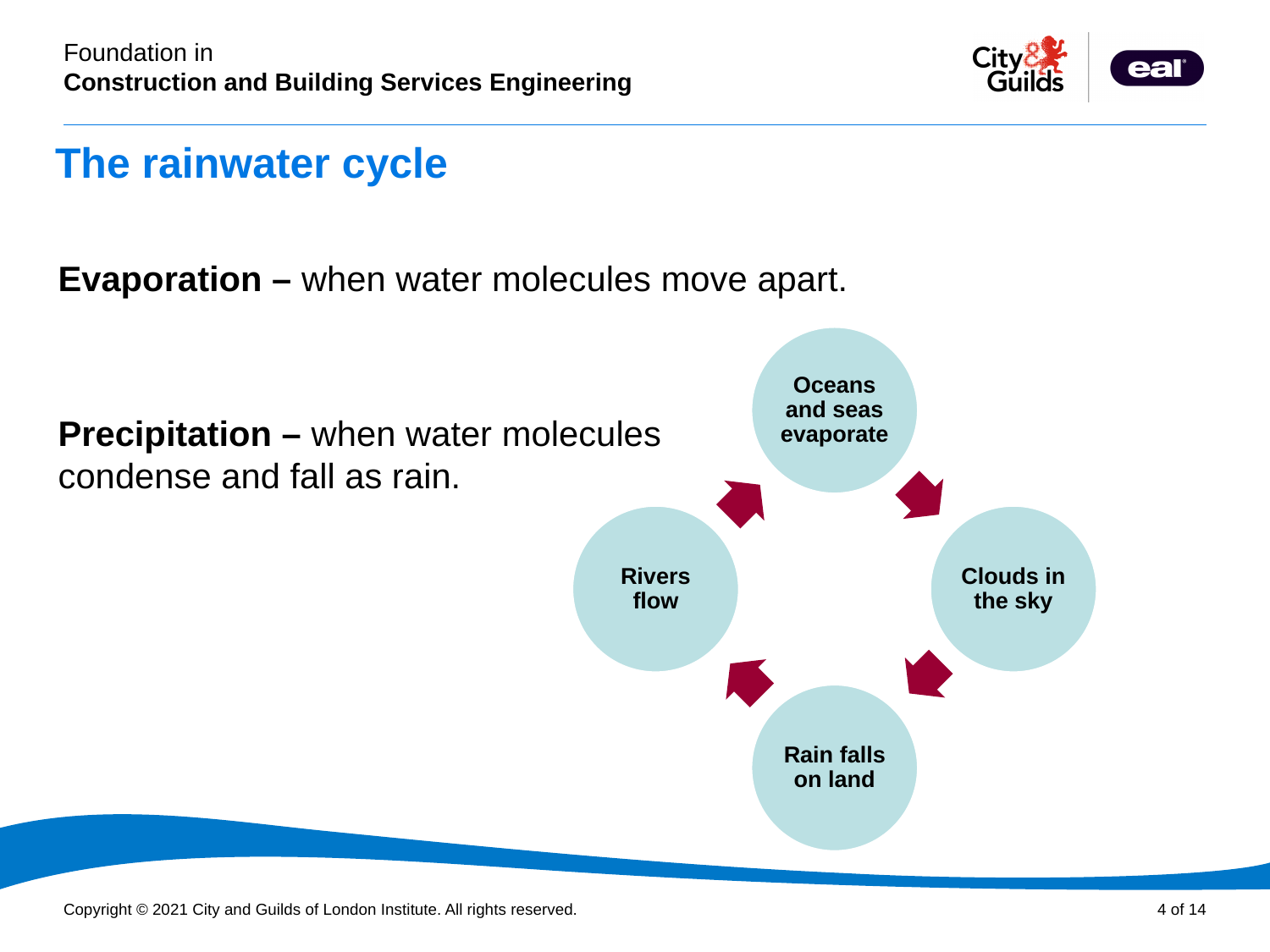

# The rainwater cycle
Evaporation – when water molecules move apart.

Precipitation – when water molecules
condense and fall as rain.
Oceans and seas evaporate

Clouds in the sky

Rain falls on land

Rivers flow